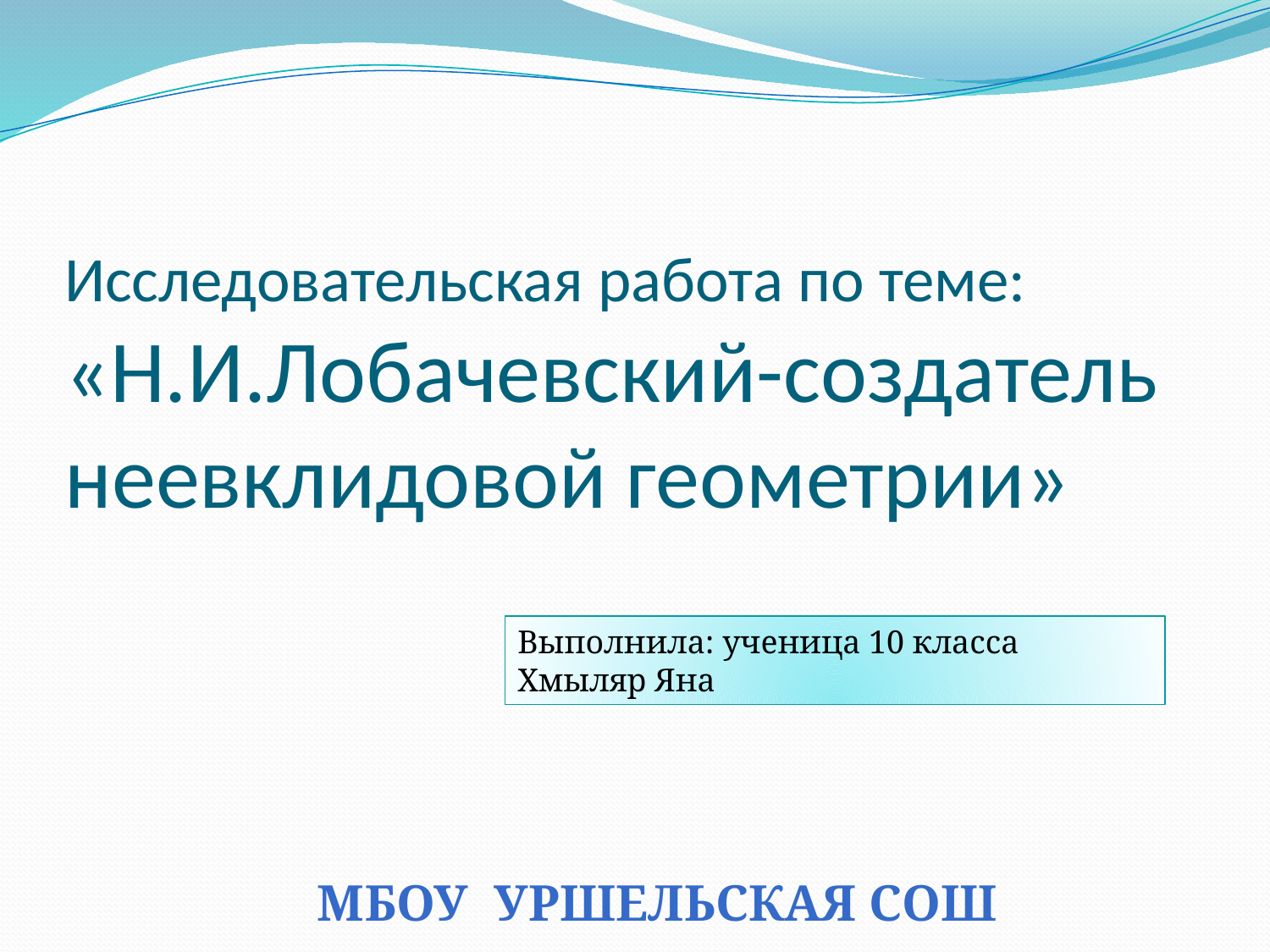

# Исследовательская работа по теме: «Н.И.Лобачевский-создатель неевклидовой геометрии»
Выполнила: ученица 10 класса Хмыляр Яна
МБОУ  Уршельская СОШ